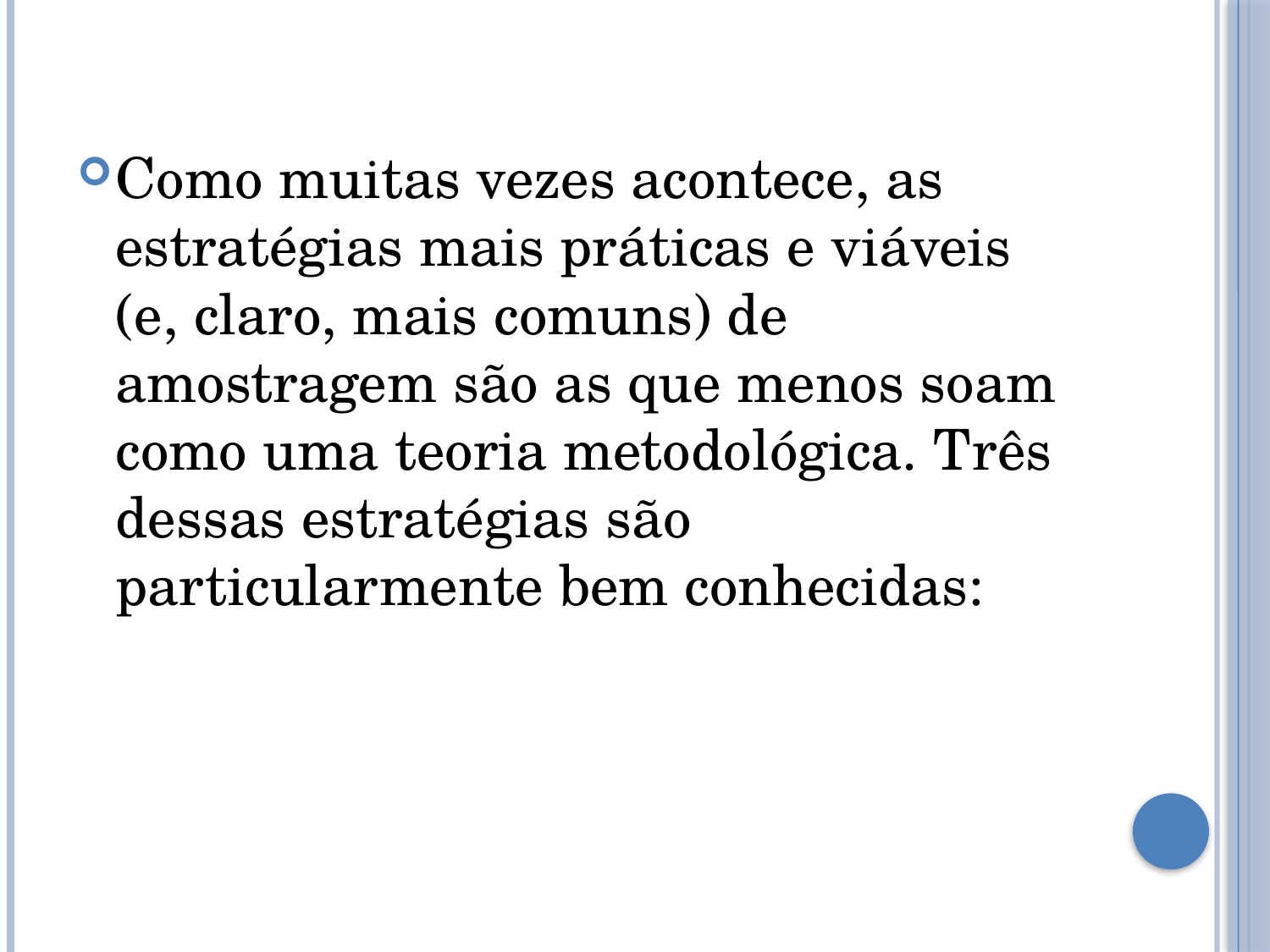

Como muitas vezes acontece, as estratégias mais práticas e viáveis (e, claro, mais comuns) de amostragem são as que menos soam como uma teoria metodológica. Três dessas estratégias são particularmente bem conhecidas: